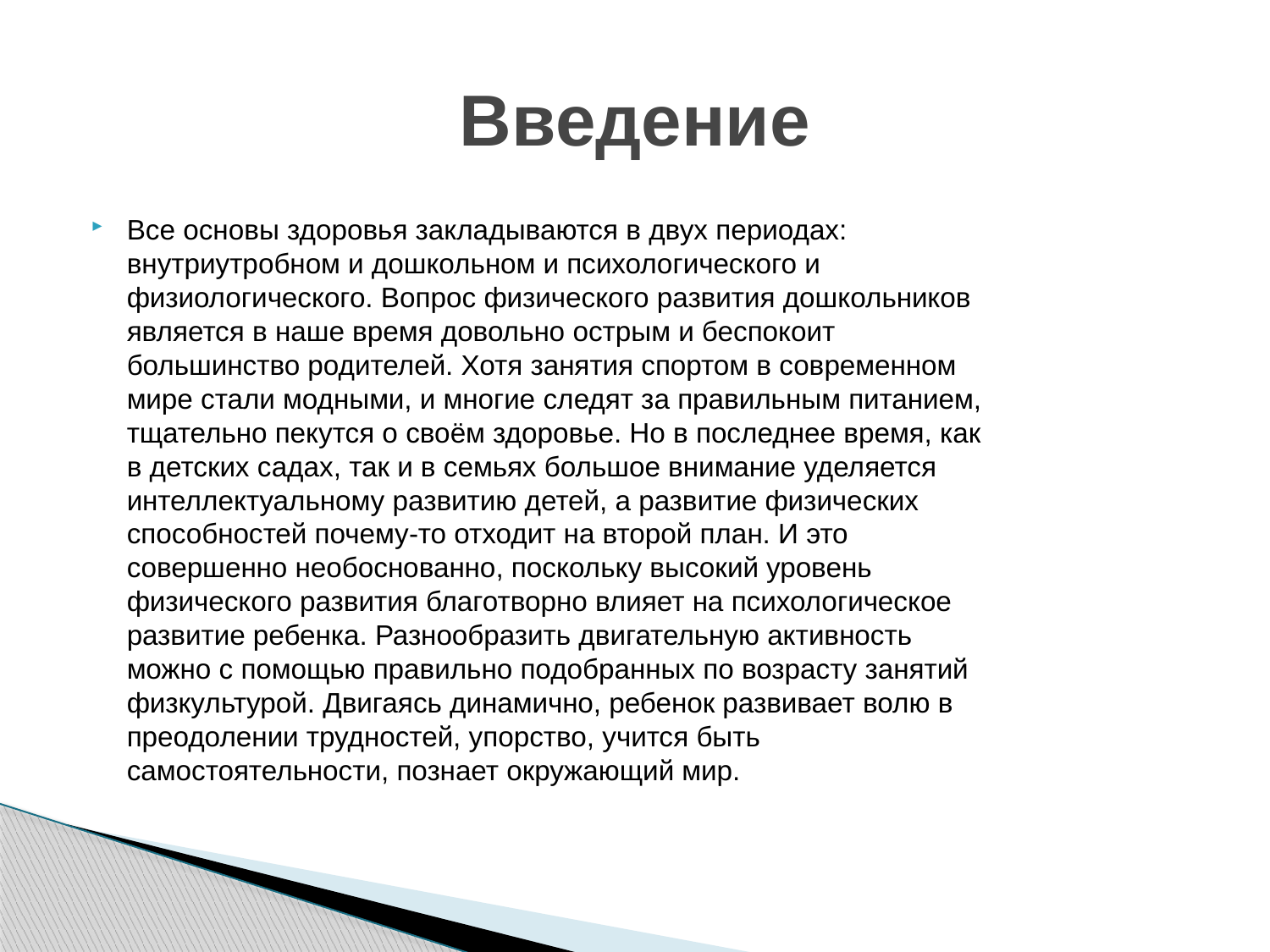

# Введение
Все основы здоровья закладываются в двух периодах: внутриутробном и дошкольном и психологического и  физиологического. Вопрос физического развития дошкольников является в наше время довольно острым и беспокоит большинство родителей. Хотя занятия спортом в современном мире стали модными, и многие следят за правильным питанием, тщательно пекутся о своём здоровье. Но в последнее время, как в детских садах, так и в семьях большое внимание уделяется интеллектуальному развитию детей, а развитие физических способностей почему-то отходит на второй план. И это совершенно необоснованно, поскольку высокий уровень физического развития благотворно влияет на психологическое развитие ребенка. Разнообразить двигательную активность можно с помощью правильно подобранных по возрасту занятий физкультурой. Двигаясь динамично, ребенок развивает волю в преодолении трудностей, упорство, учится быть самостоятельности, познает окружающий мир.